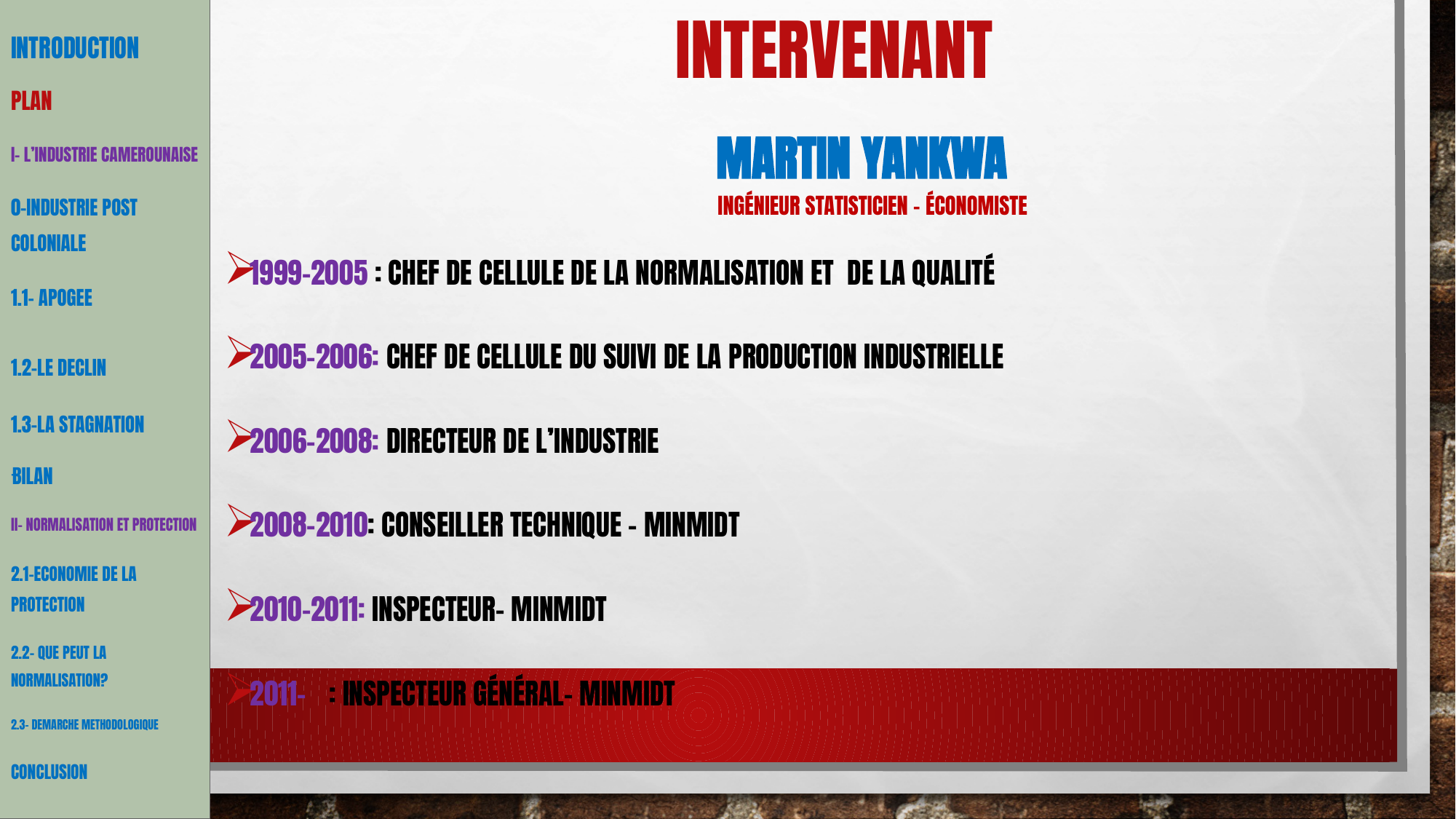

INTRODUCTION

PLAN

I- L’INDUSTRIE CAMEROUNAISE

0-Industrie post
colonialE

1.1- Apogee

1.2-Le declin

1.3-La Stagnation
BILAN

iI- NORMALISATION ET PROTECTION

2.1-economie de la protection

2.2- QUE PEUT LA
NORMALISATION?

2.3- DEMARCHE METHODOLOGIQUE

CONCLUSION
# INTERVENANT
     Martin YANKWA
Ingénieur Statisticien – Économiste

1999-2005 : CHEF DE CELLULE de la Normalisation et  de la Qualité

2005-2006: CHEF DE CELLULE du suivi de la production industrielle

2006-2008: Directeur de l’Industrie

2008-2010: Conseiller Technique - MINMIDT

2010-2011: INSPECTEUR- MINMIDT

2011-	: Inspecteur Général- MINMIDT